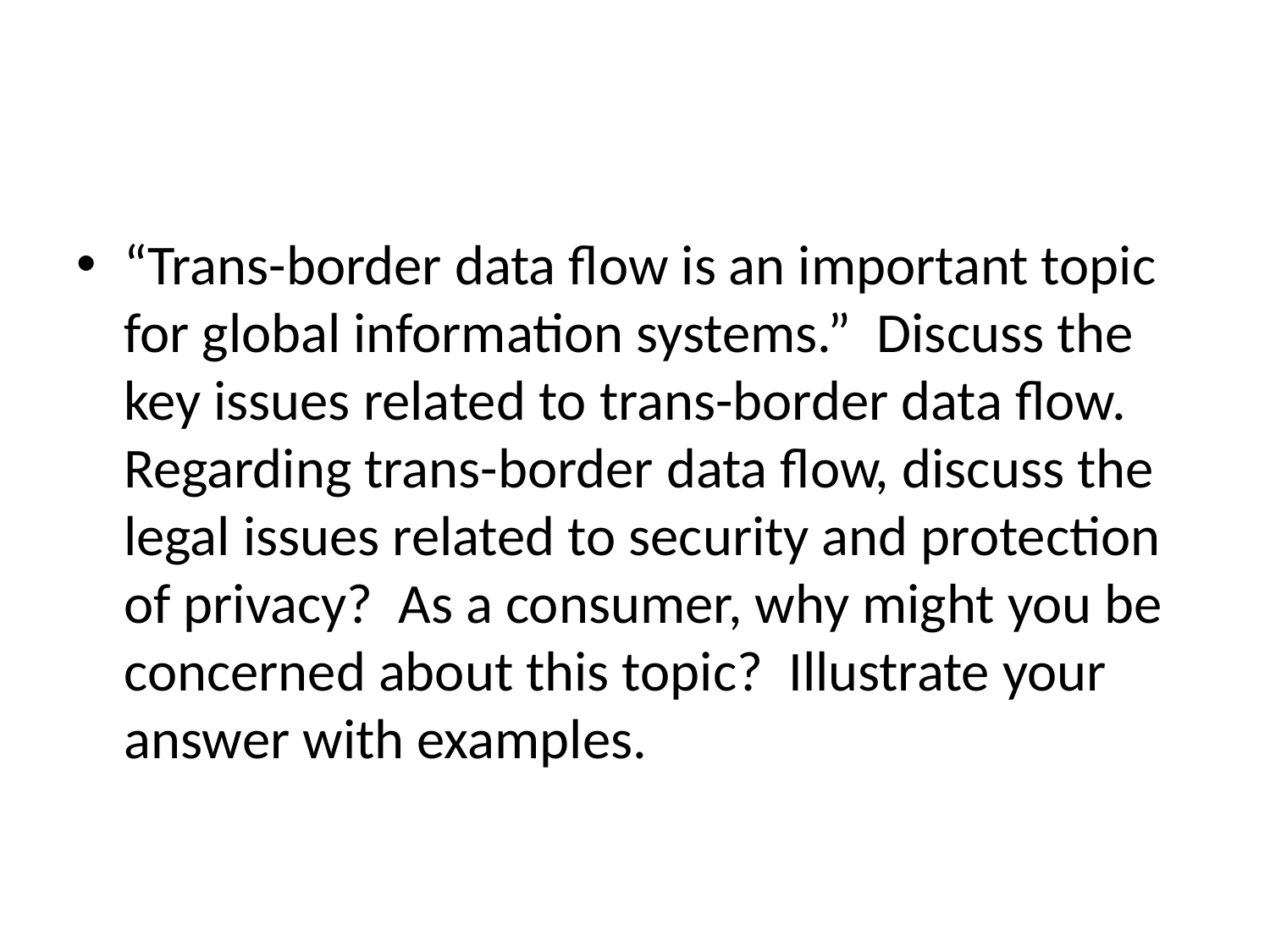

#
“Trans-border data flow is an important topic for global information systems.”  Discuss the key issues related to trans-border data flow.  Regarding trans-border data flow, discuss the legal issues related to security and protection of privacy?  As a consumer, why might you be concerned about this topic?  Illustrate your answer with examples.